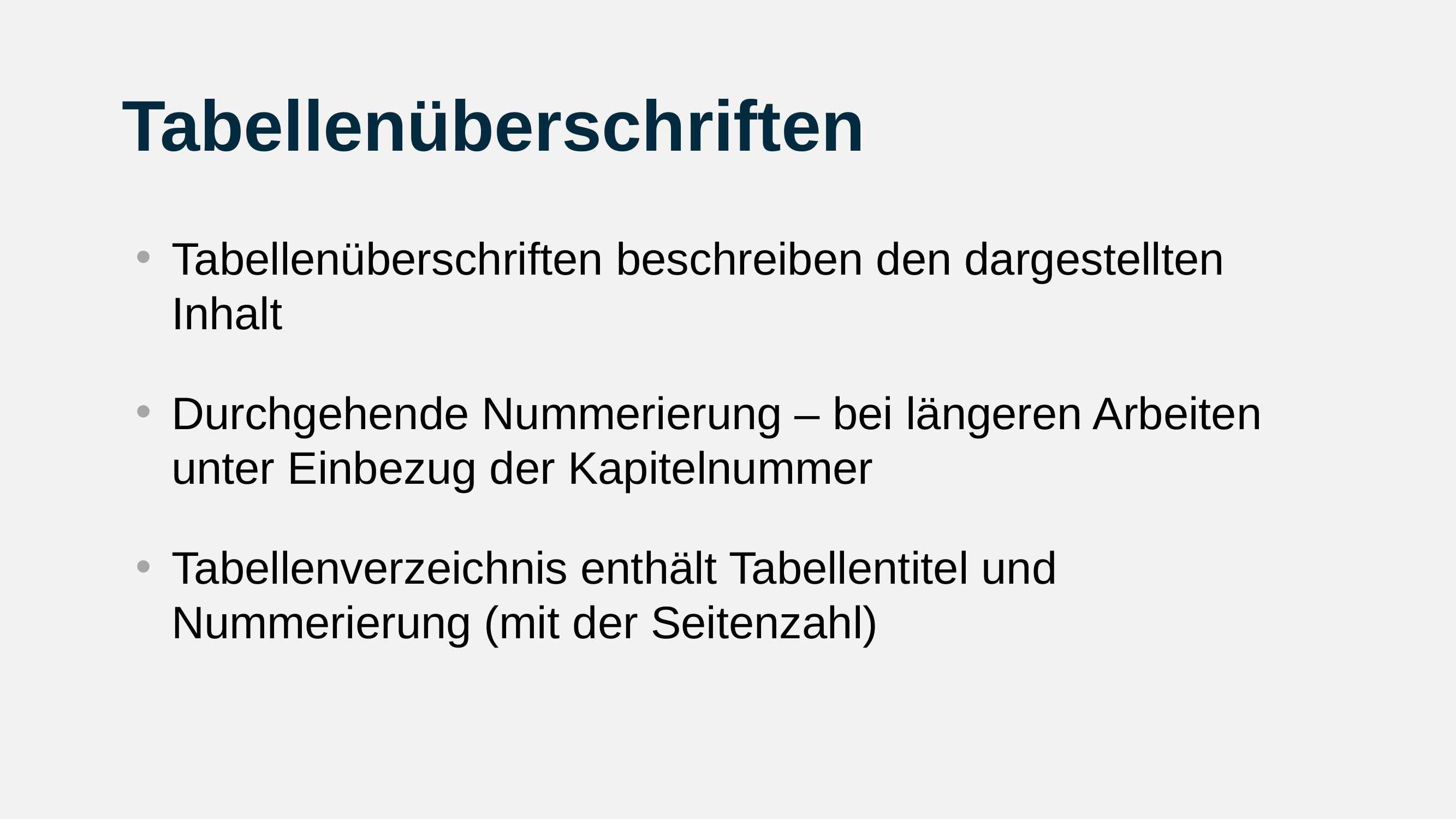

# Tabellenüberschriften
Tabellenüberschriften beschreiben den dargestellten Inhalt
Durchgehende Nummerierung – bei längeren Arbeiten unter Einbezug der Kapitelnummer
Tabellenverzeichnis enthält Tabellentitel und Nummerierung (mit der Seitenzahl)